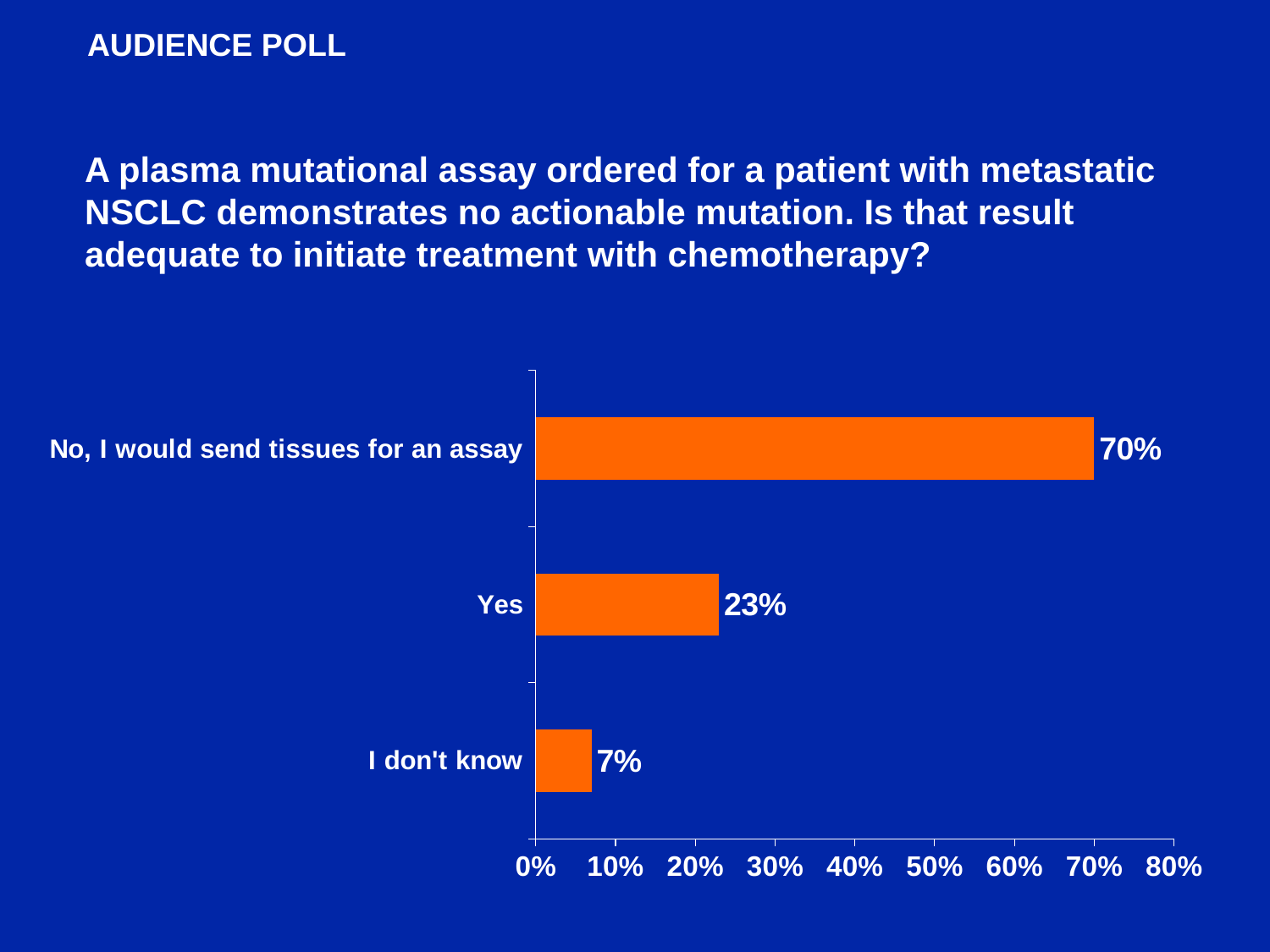

AUDIENCE POLL
A plasma mutational assay ordered for a patient with metastatic NSCLC demonstrates no actionable mutation. Is that result adequate to initiate treatment with chemotherapy?

### Chart

| Category | Series 1 |
|---|---|
| I don't know | 0.07 |
| Yes | 0.23 |
| No, I would send tissues for an assay | 0.7 |